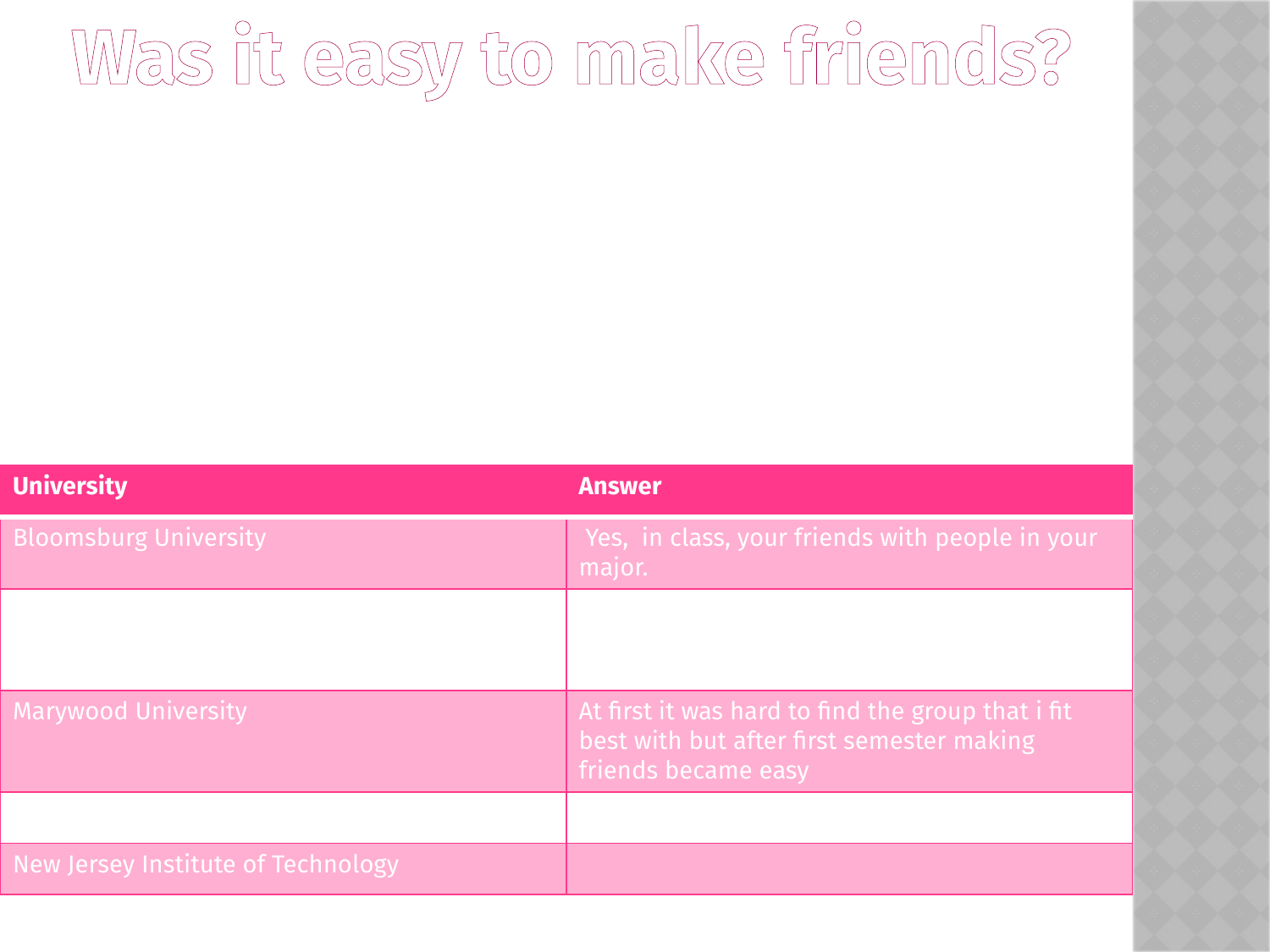

Was it easy to make friends?
| University | Answer |
| --- | --- |
| Bloomsburg University | Yes, in class, your friends with people in your major. |
| Bloomsburg University | Yes, you live so close to so many people you are bound to find people you are compatible with. |
| Marywood University | At first it was hard to find the group that i fit best with but after first semester making friends became easy |
| Marywood University | Very easy, it's a small school anyway |
| New Jersey Institute of Technology |  |